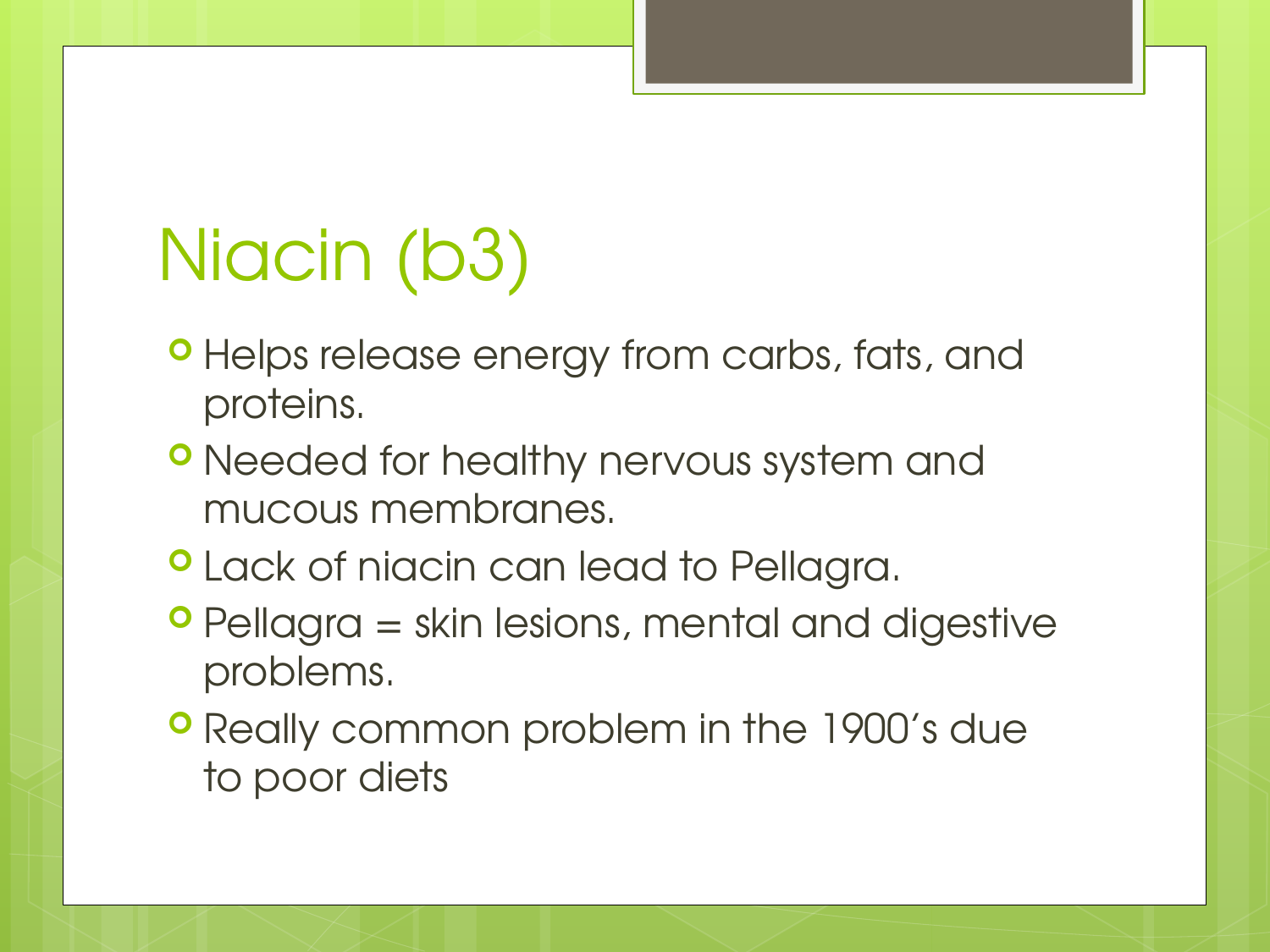

# Niacin (b3)
Helps release energy from carbs, fats, and proteins.
Needed for healthy nervous system and mucous membranes.
Lack of niacin can lead to Pellagra.
Pellagra = skin lesions, mental and digestive problems.
Really common problem in the 1900’s due to poor diets